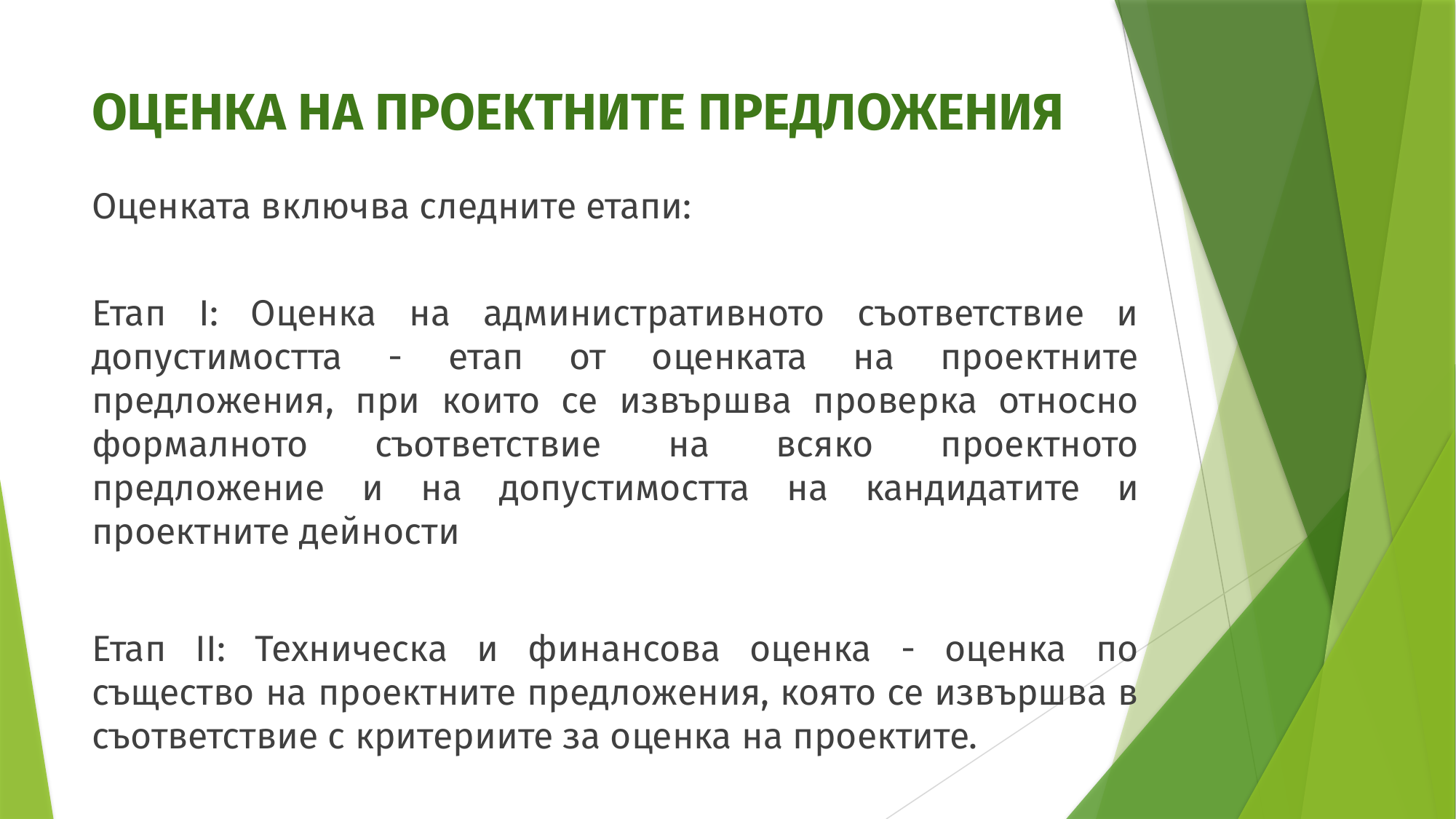

# ОЦЕНКА НА ПРОЕКТНИТЕ ПРЕДЛОЖЕНИЯ
Оценката включва следните етапи:

Етап I: Оценка на административното съответствие и допустимостта - етап от оценката на проектните предложения, при които се извършва проверка относно формалното съответствие на всяко проектното предложение и на допустимостта на кандидатите и проектните дейности

Етап II: Техническа и финансова оценка - оценка по същество на проектните предложения, която се извършва в съответствие с критериите за оценка на проектите.